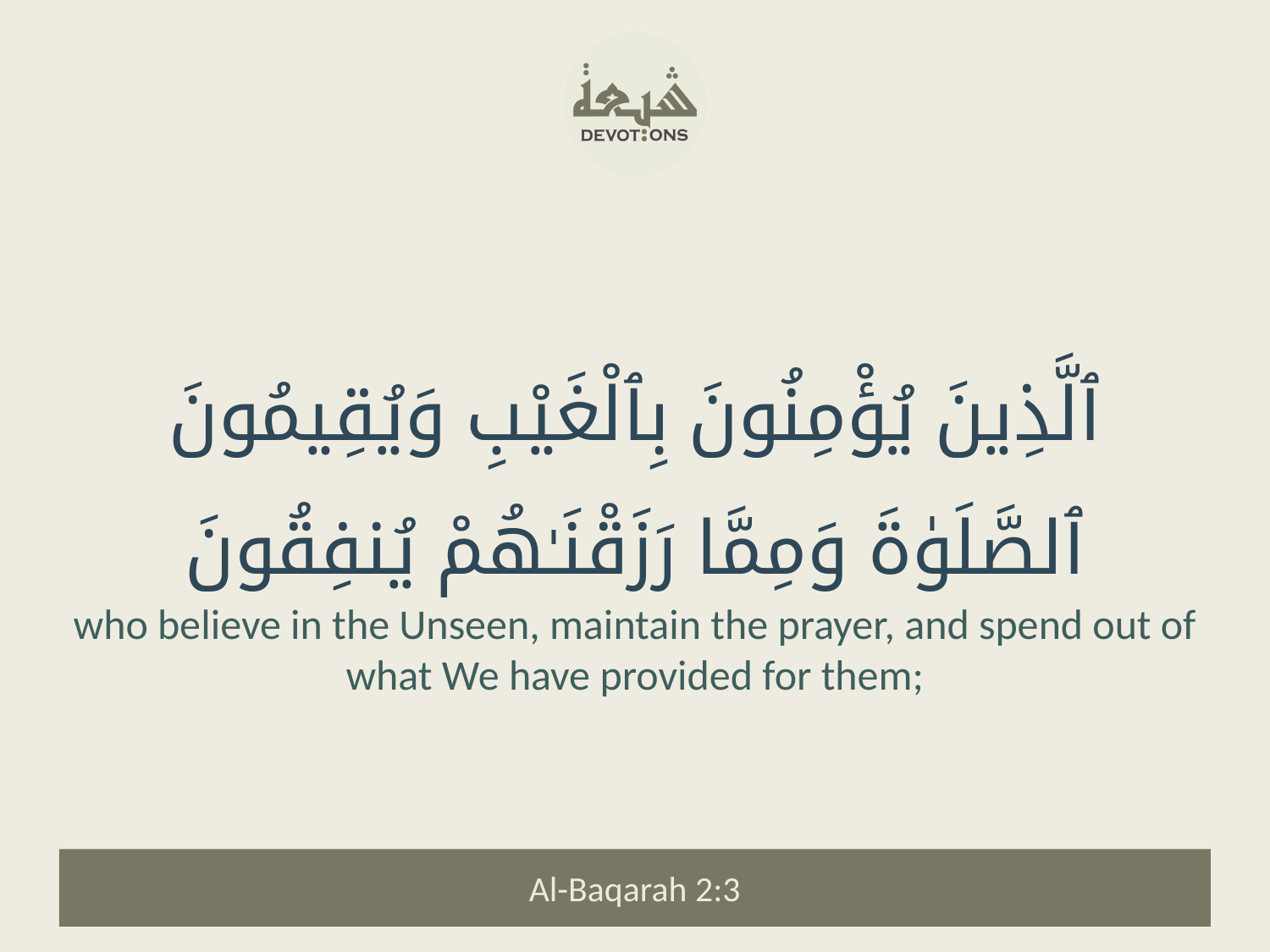

ٱلَّذِينَ يُؤْمِنُونَ بِٱلْغَيْبِ وَيُقِيمُونَ ٱلصَّلَوٰةَ وَمِمَّا رَزَقْنَـٰهُمْ يُنفِقُونَ
who believe in the Unseen, maintain the prayer, and spend out of what We have provided for them;
Al-Baqarah 2:3